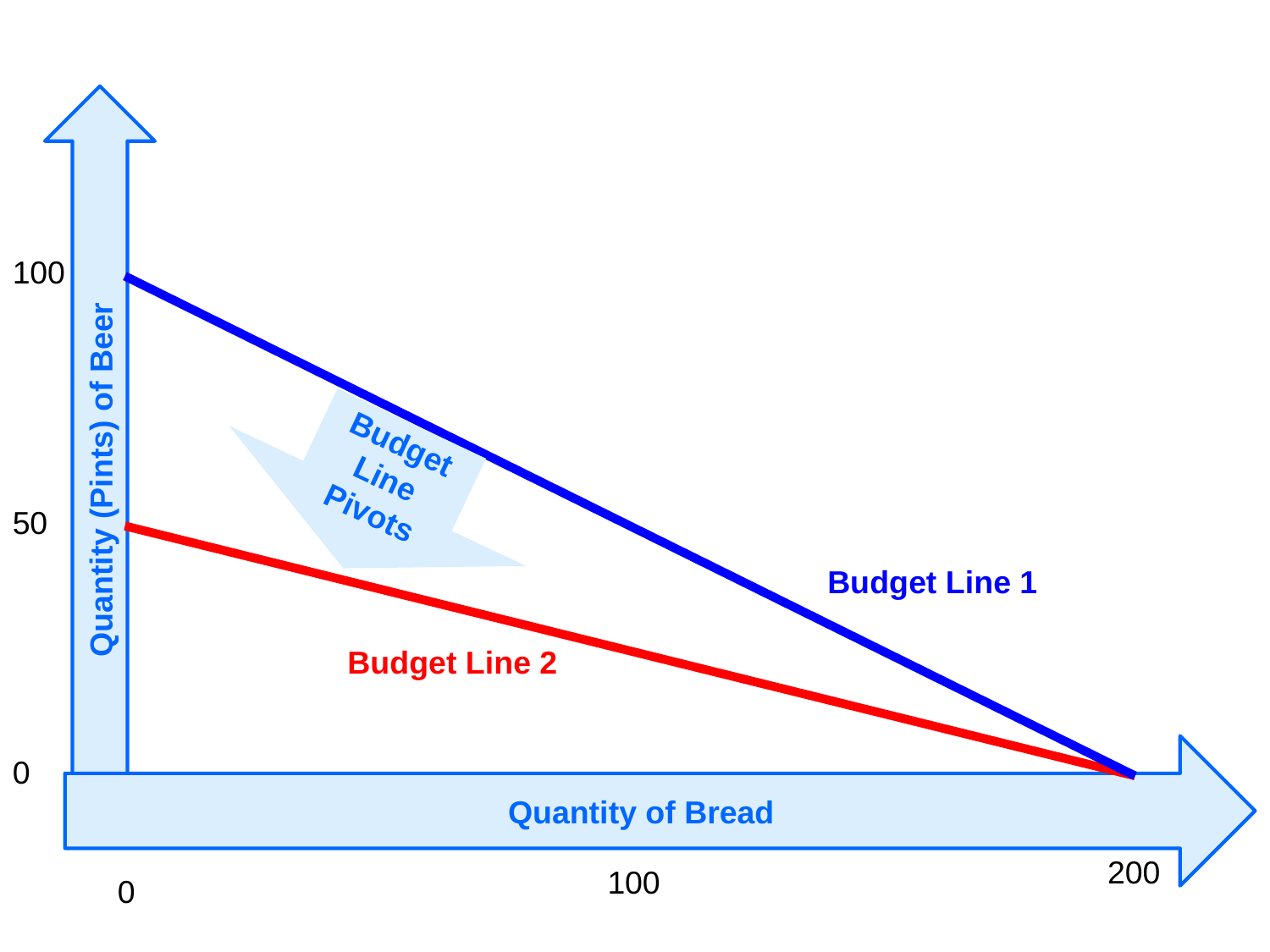

Quantity (Pints) of Beer
100
Budget Line Pivots
50
Budget Line 1
Budget Line 2
Quantity of Bread
0
200
100
0